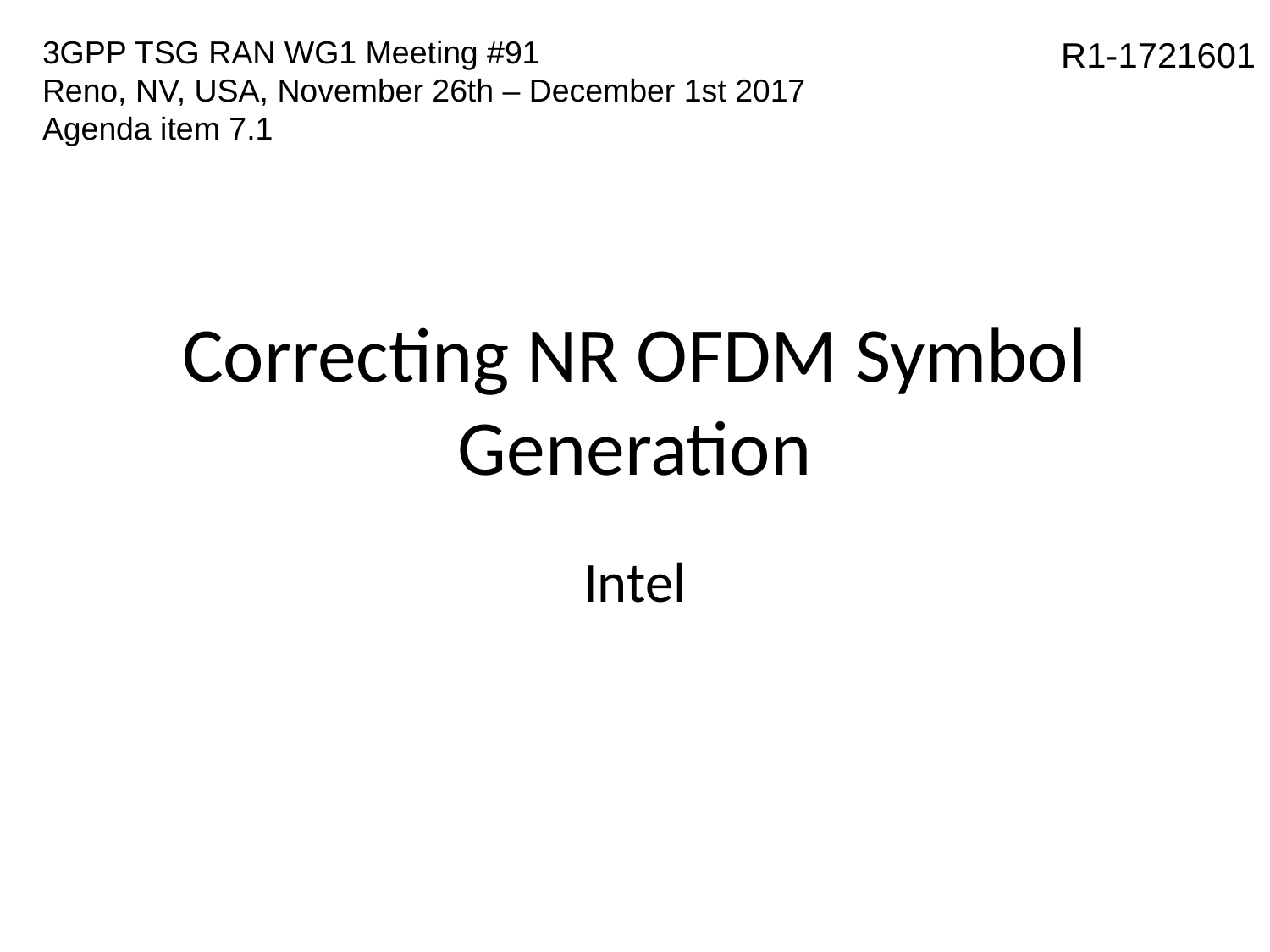

3GPP TSG RAN WG1 Meeting #91
Reno, NV, USA, November 26th – December 1st 2017
Agenda item 7.1
R1-1721601
# Correcting NR OFDM Symbol Generation
Intel